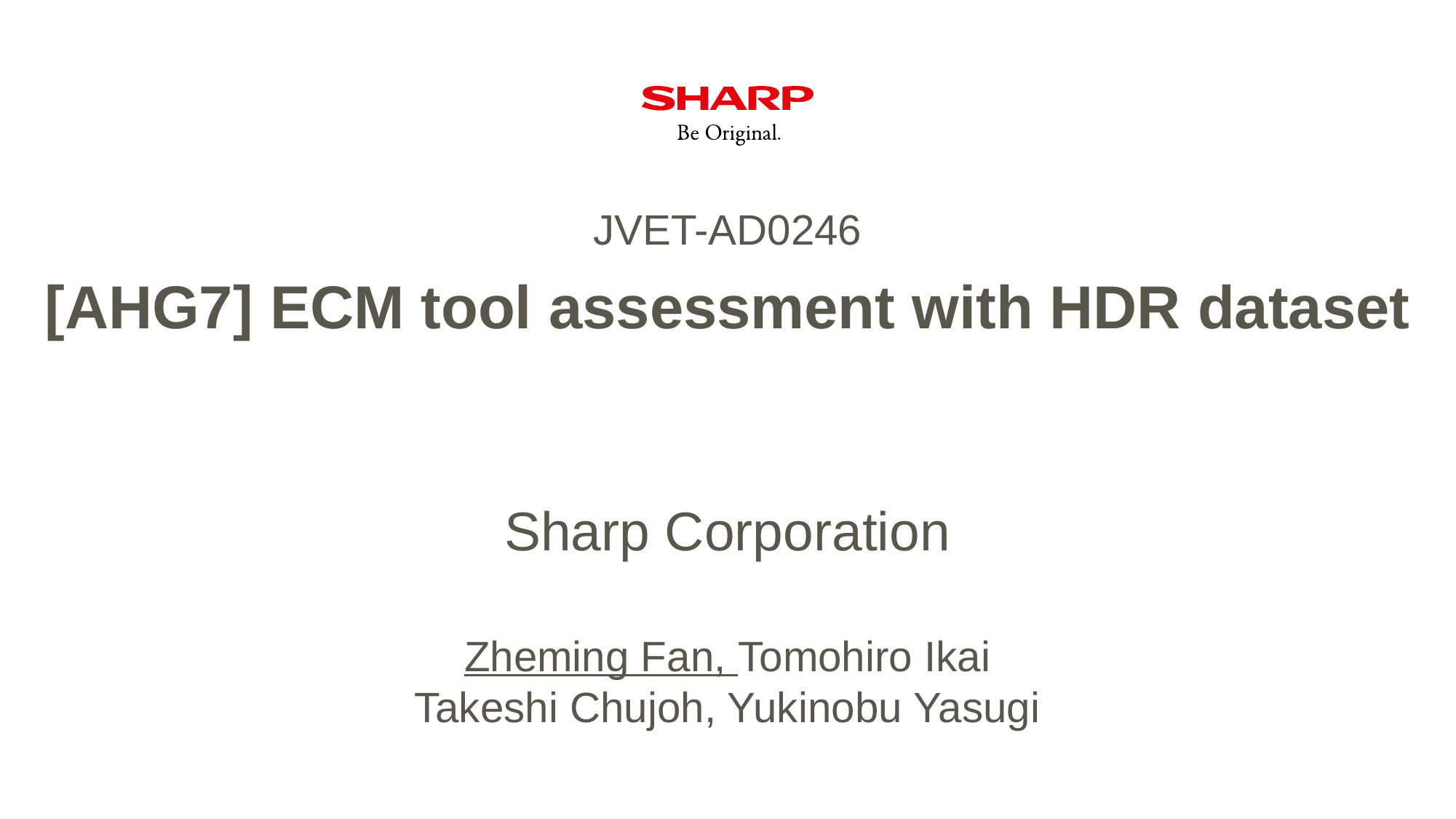

JVET-AD0246
# [AHG7] ECM tool assessment with HDR dataset
Sharp Corporation
Zheming Fan, Tomohiro Ikai
Takeshi Chujoh, Yukinobu Yasugi